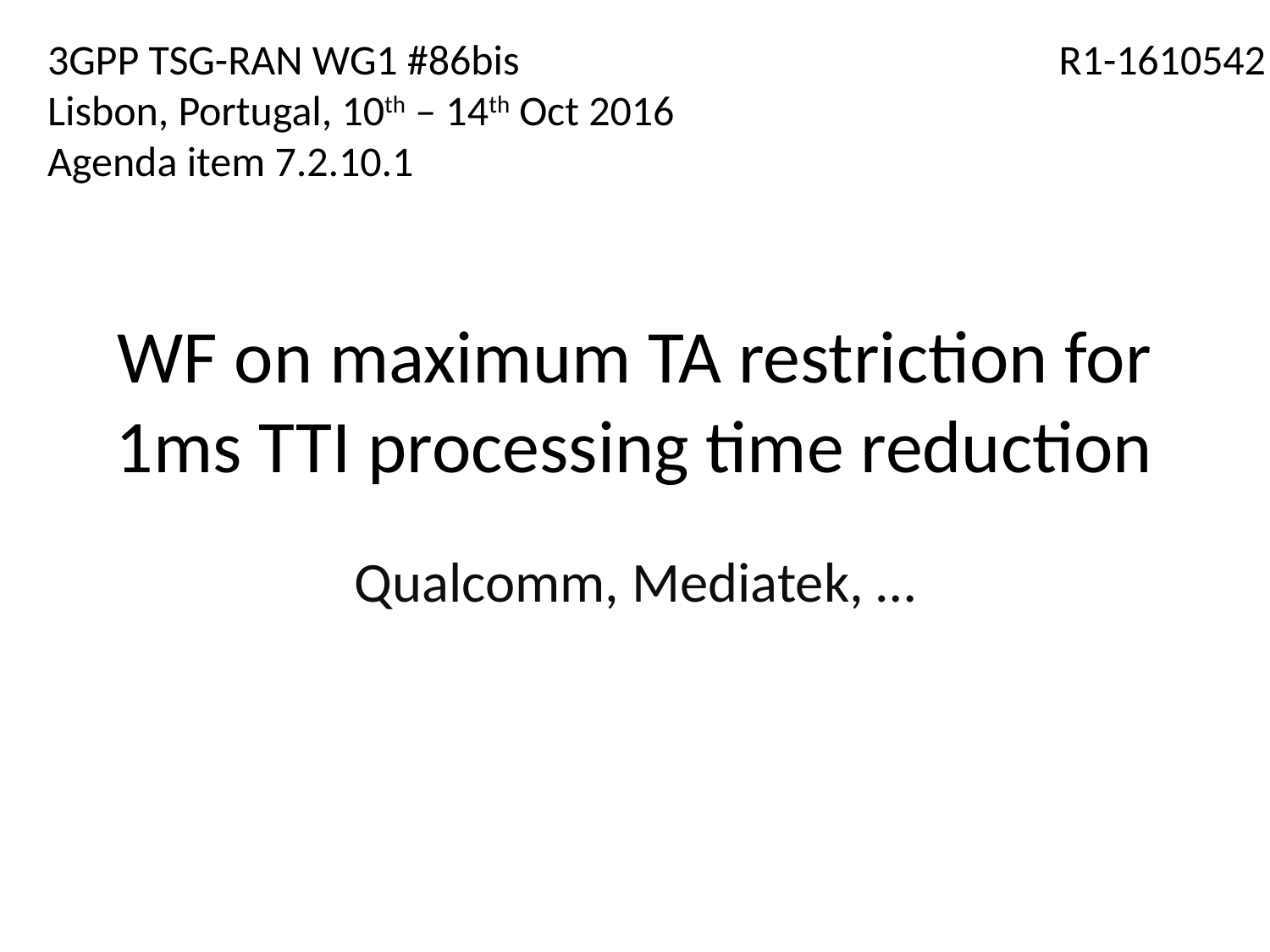

3GPP TSG-RAN WG1 #86bis
Lisbon, Portugal, 10th – 14th Oct 2016
Agenda item 7.2.10.1
R1-1610542
# WF on maximum TA restriction for 1ms TTI processing time reduction
Qualcomm, Mediatek, …